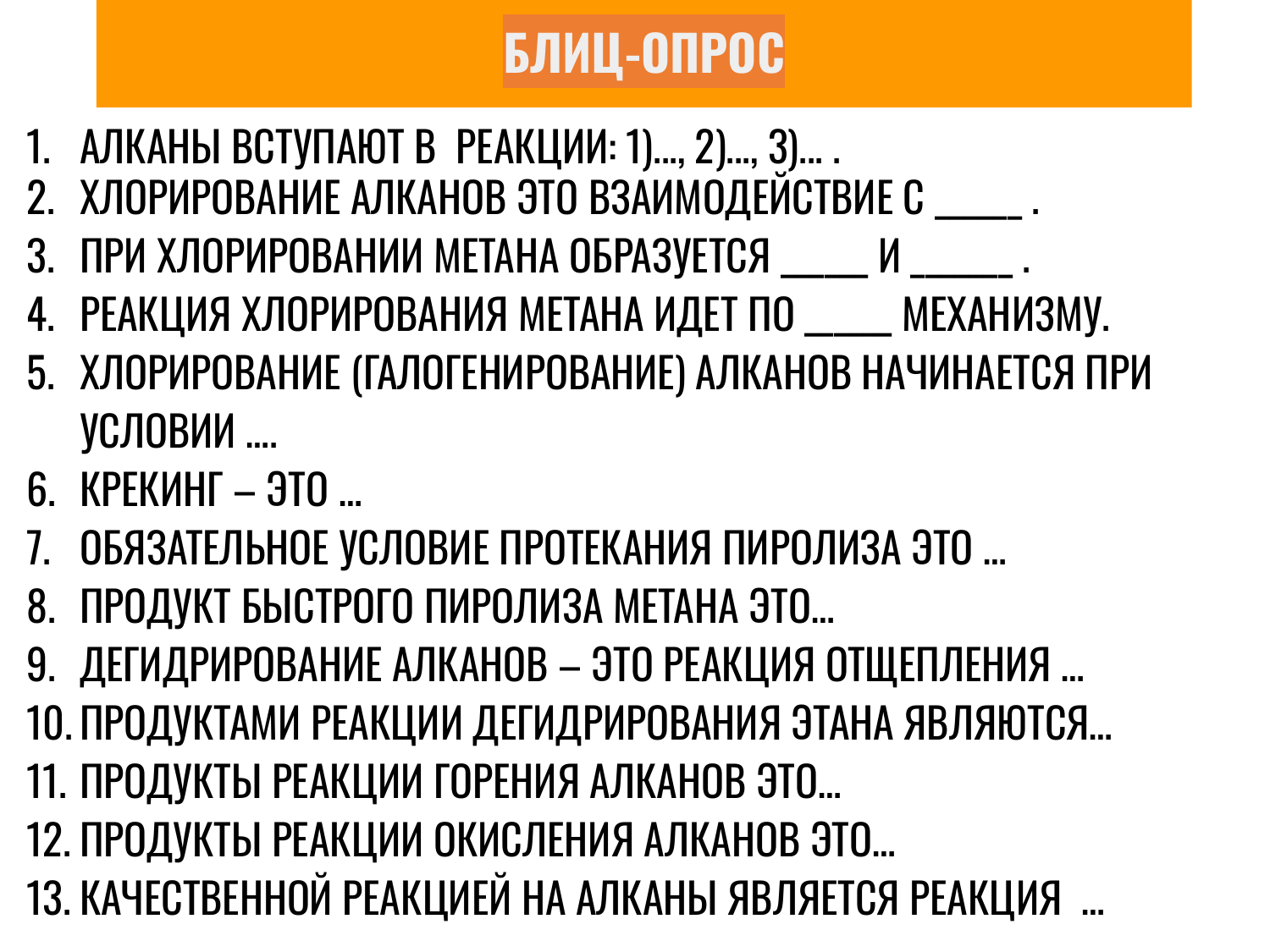

# БЛИЦ-ОПРОС
АЛКАНЫ ВСТУПАЮТ В  РЕАКЦИИ: 1)..., 2)..., 3)... .
ХЛОРИРОВАНИЕ АЛКАНОВ ЭТО ВЗАИМОДЕЙСТВИЕ С ______ .
ПРИ ХЛОРИРОВАНИИ МЕТАНА ОБРАЗУЕТСЯ ______ И _______ .
РЕАКЦИЯ ХЛОРИРОВАНИЯ МЕТАНА ИДЕТ ПО ______ МЕХАНИЗМУ.
ХЛОРИРОВАНИЕ (ГАЛОГЕНИРОВАНИЕ) АЛКАНОВ НАЧИНАЕТСЯ ПРИ УСЛОВИИ ….
КРЕКИНГ – ЭТО …
ОБЯЗАТЕЛЬНОЕ УСЛОВИЕ ПРОТЕКАНИЯ ПИРОЛИЗА ЭТО …
ПРОДУКТ БЫСТРОГО ПИРОЛИЗА МЕТАНА ЭТО…
ДЕГИДРИРОВАНИЕ АЛКАНОВ – ЭТО РЕАКЦИЯ ОТЩЕПЛЕНИЯ …
ПРОДУКТАМИ РЕАКЦИИ ДЕГИДРИРОВАНИЯ ЭТАНА ЯВЛЯЮТСЯ…
ПРОДУКТЫ РЕАКЦИИ ГОРЕНИЯ АЛКАНОВ ЭТО…
ПРОДУКТЫ РЕАКЦИИ ОКИСЛЕНИЯ АЛКАНОВ ЭТО…
КАЧЕСТВЕННОЙ РЕАКЦИЕЙ НА АЛКАНЫ ЯВЛЯЕТСЯ РЕАКЦИЯ  …